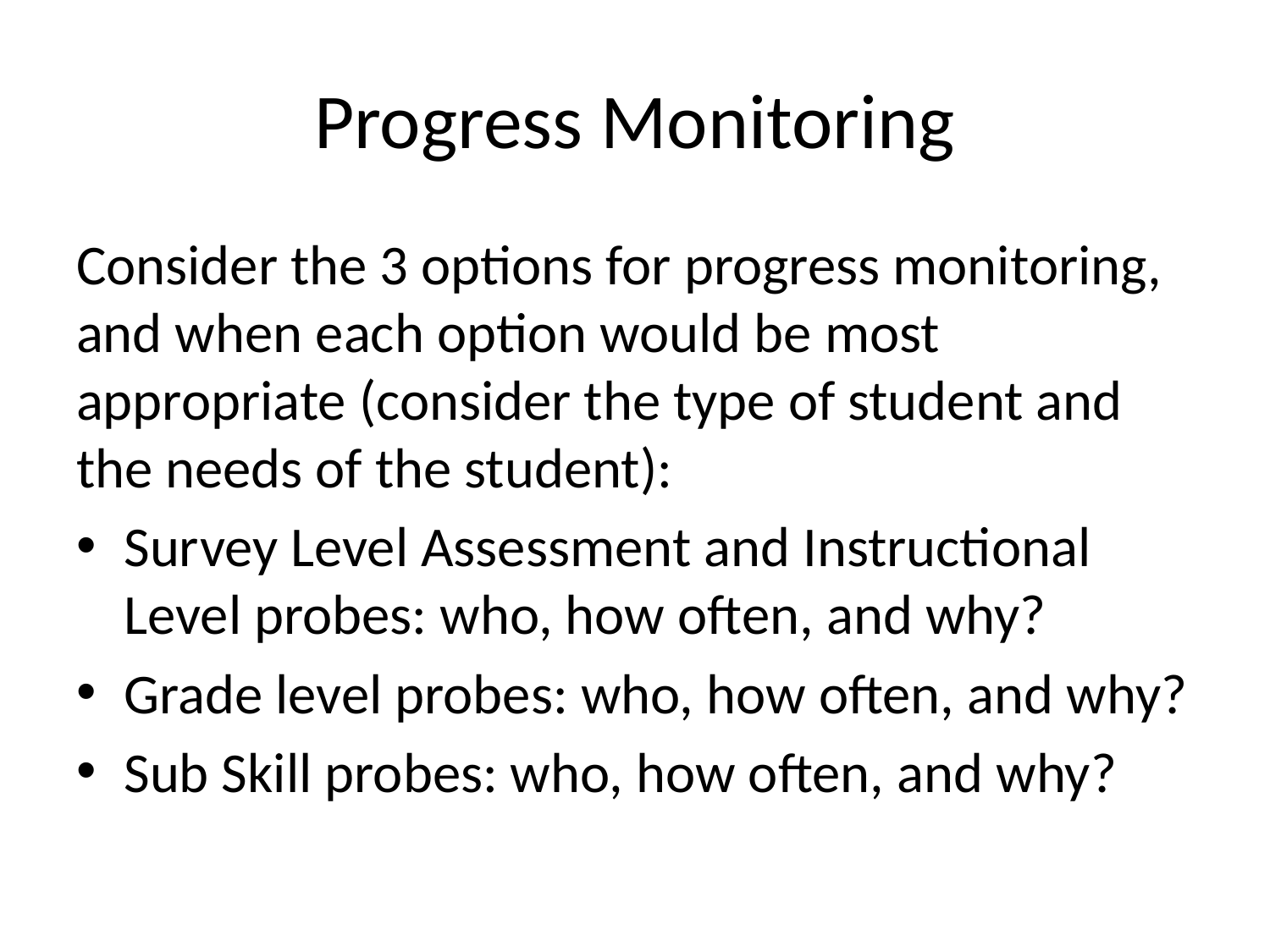

# Progress Monitoring
Consider the 3 options for progress monitoring, and when each option would be most appropriate (consider the type of student and the needs of the student):
Survey Level Assessment and Instructional Level probes: who, how often, and why?
Grade level probes: who, how often, and why?
Sub Skill probes: who, how often, and why?